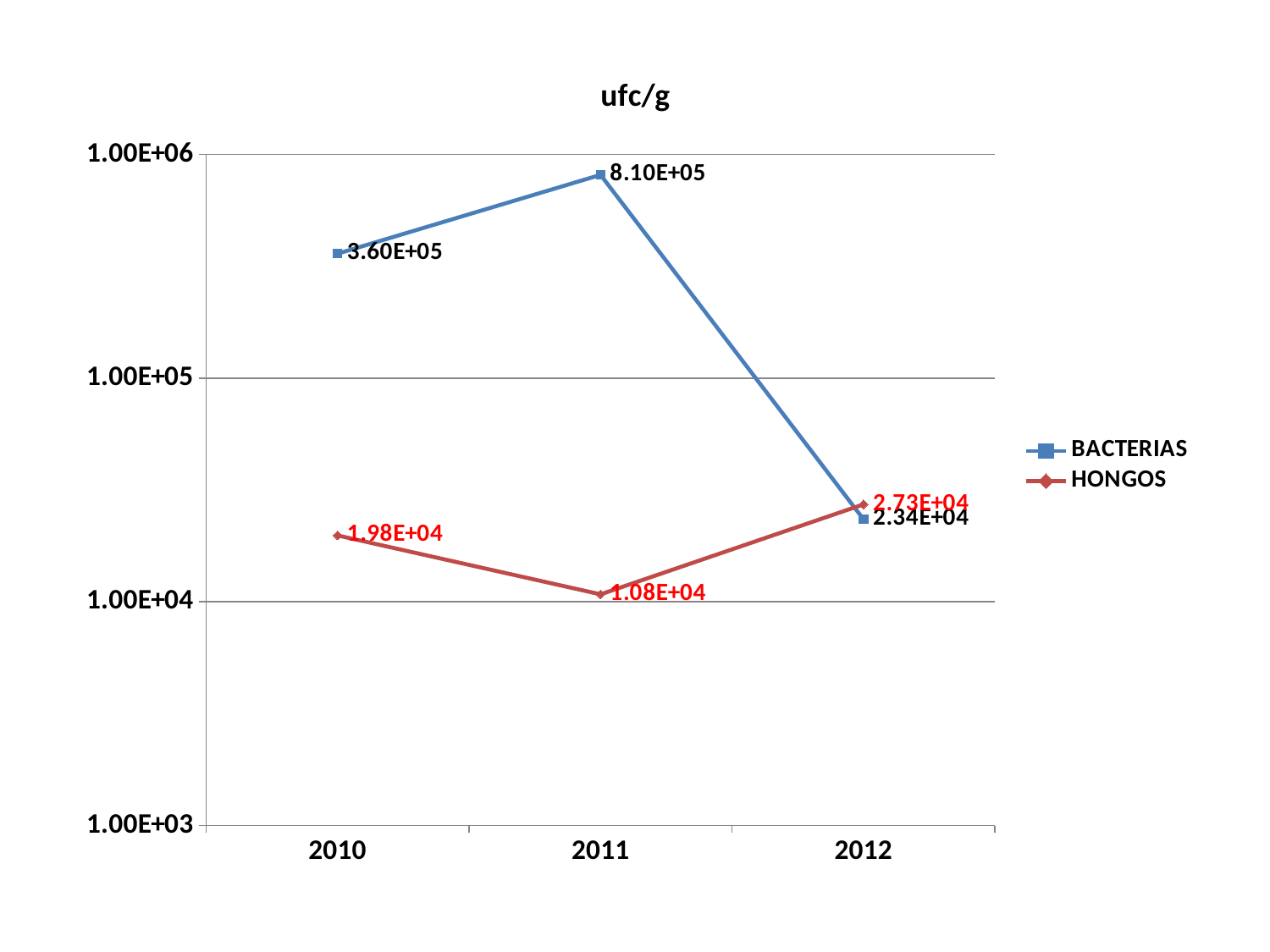

### Chart: ufc/g

| Category | BACTERIAS | HONGOS |
|---|---|---|
| 2010 | 360000.0 | 19800.0 |
| 2011 | 810000.0 | 10800.0 |
| 2012 | 23365.384615384617 | 27259.615384615383 |